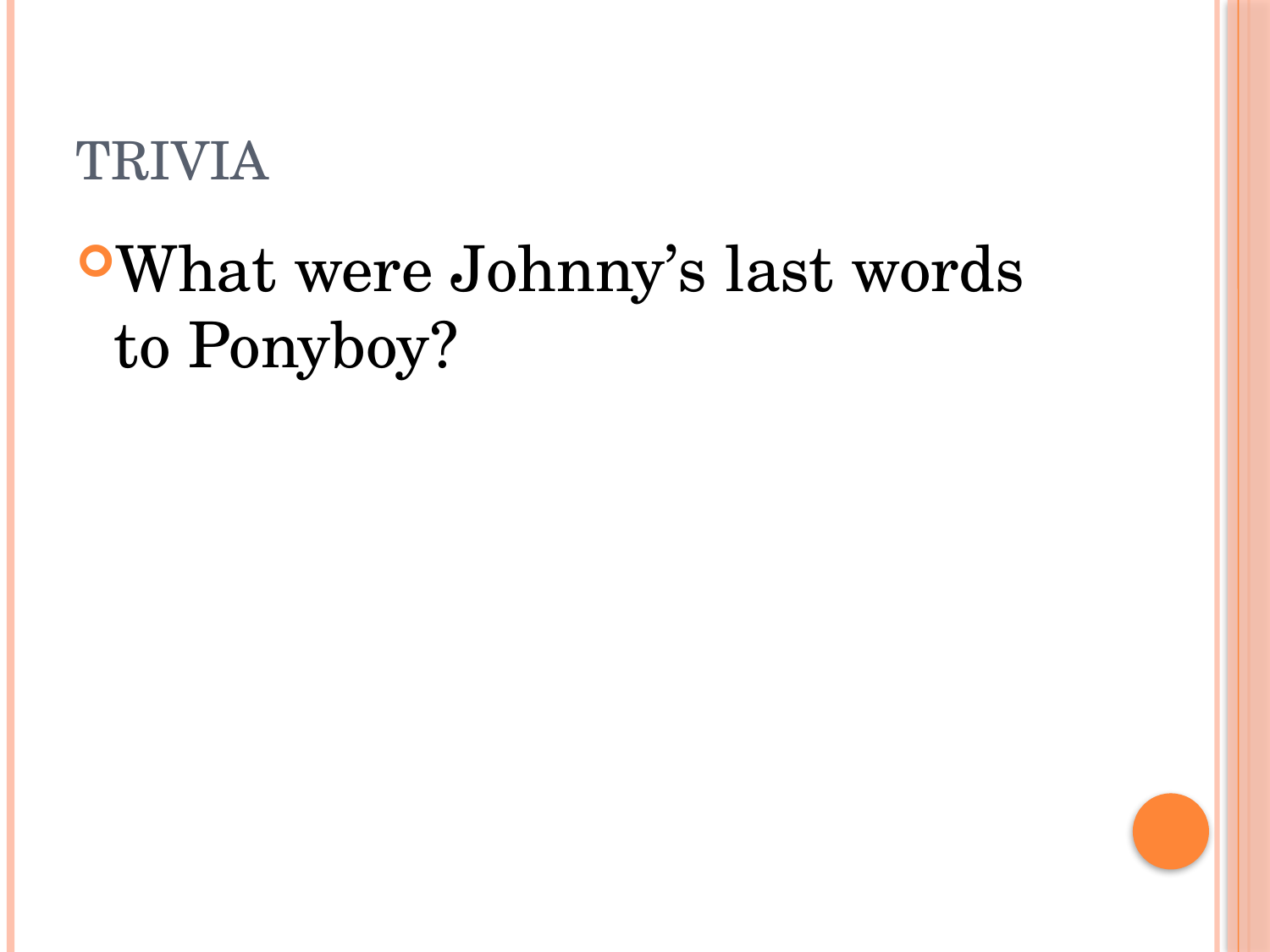

# Trivia
What were Johnny’s last words to Ponyboy?